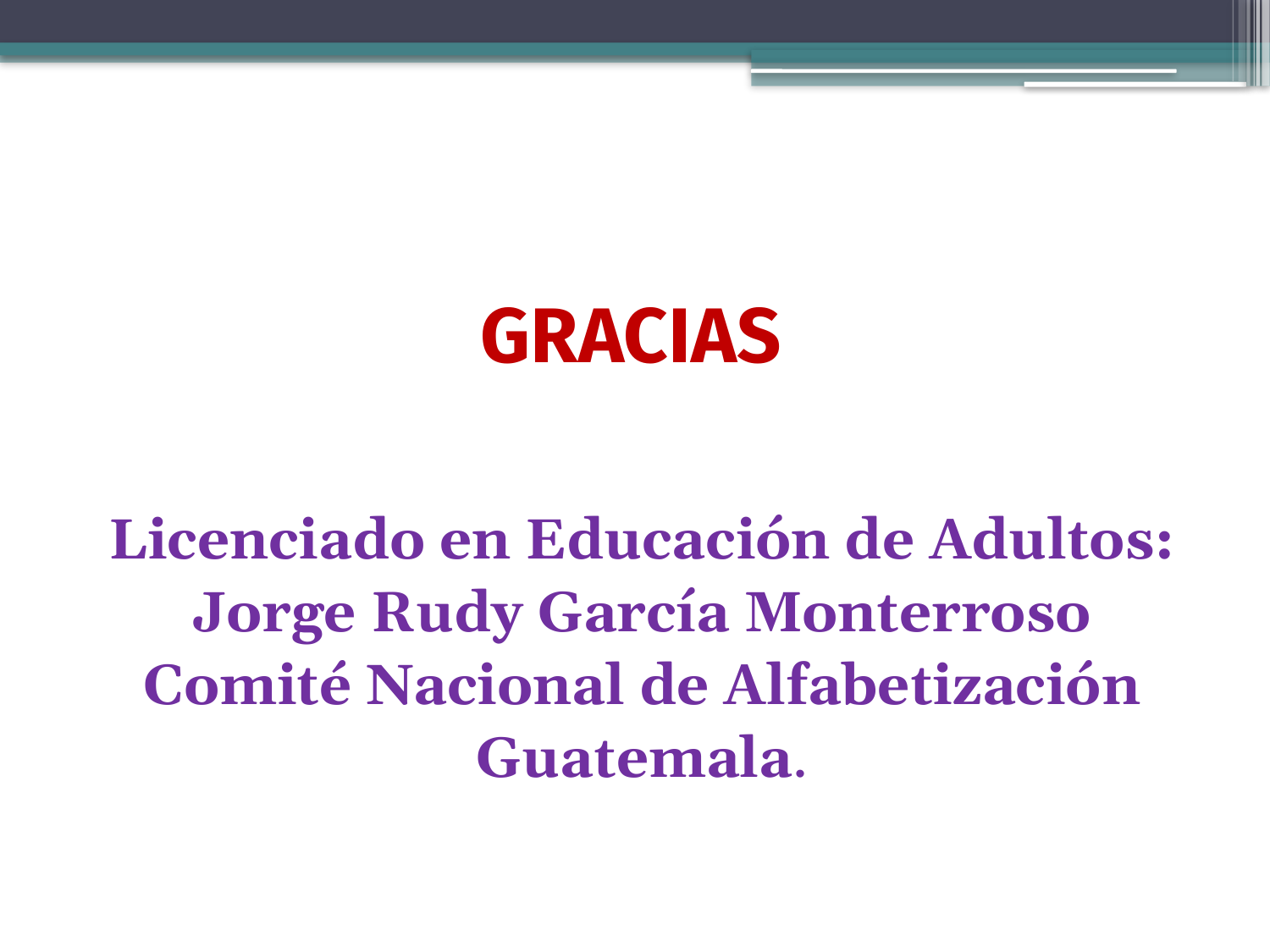

# GRACIAS
Licenciado en Educación de Adultos:
Jorge Rudy García Monterroso
Comité Nacional de Alfabetización
Guatemala.